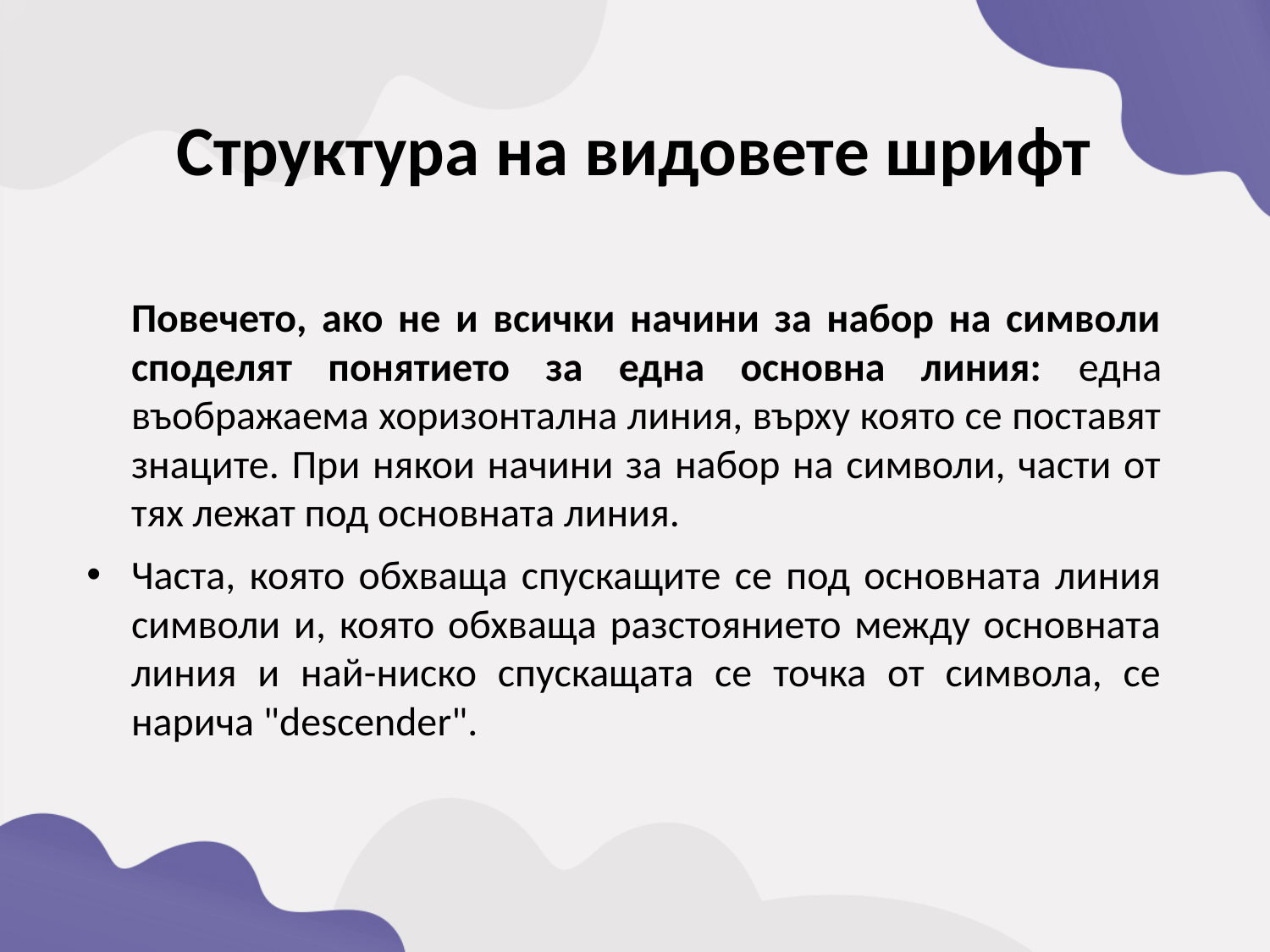

Структура на видовете шрифт

	Повечето, ако не и всички начини за набор на символи споделят понятието за една основна линия: една въображаема хоризонтална линия, върху която се поставят знаците. При някои начини за набор на символи, части от тях лежат под основната линия.
Часта, която обхваща спускащите се под основната линия символи и, която обхваща разстоянието между основната линия и най-ниско спускащата се точка от символа, се нарича "descender".